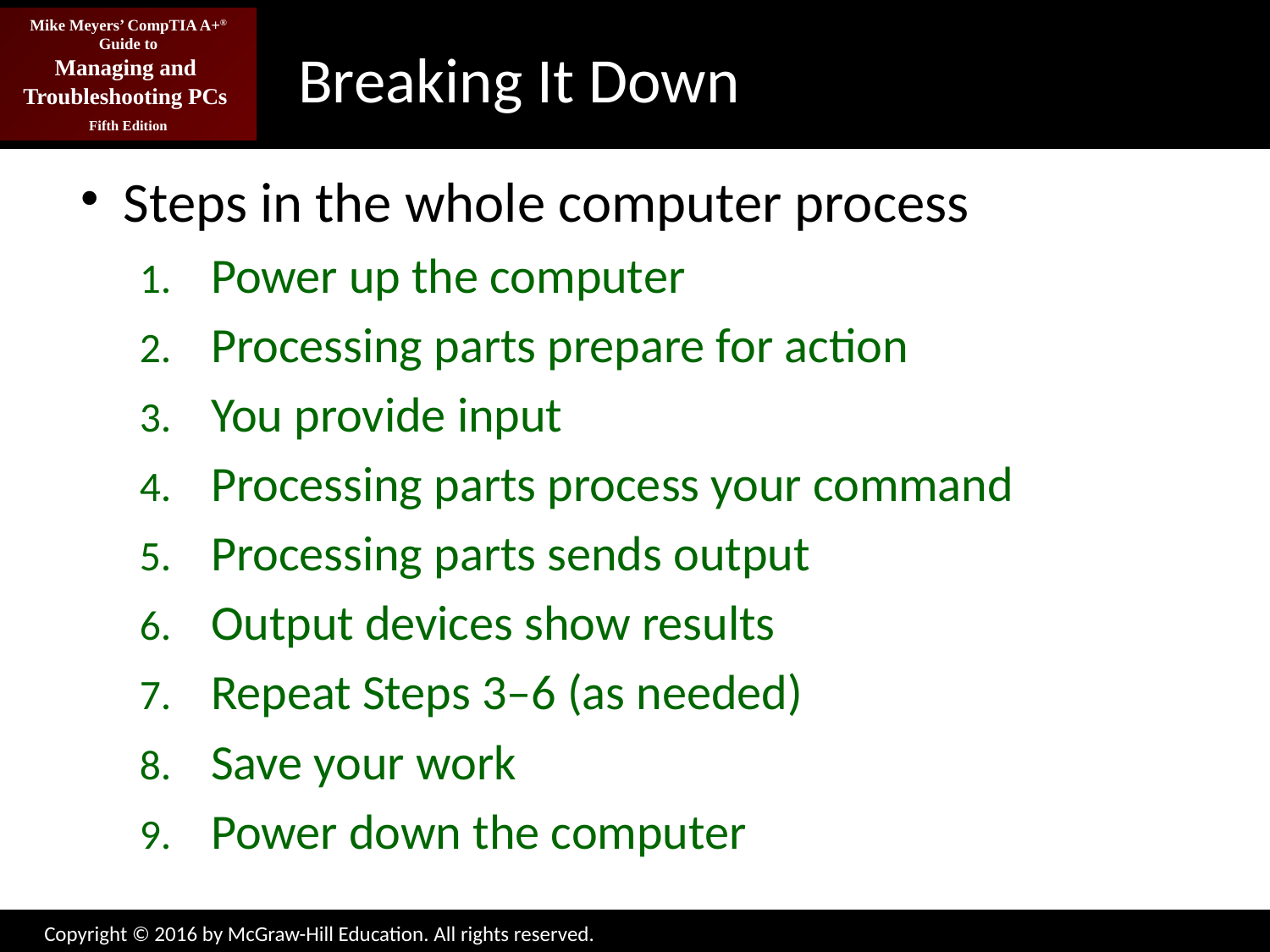

# Breaking It Down
Steps in the whole computer process
Power up the computer
Processing parts prepare for action
You provide input
Processing parts process your command
Processing parts sends output
Output devices show results
Repeat Steps 3–6 (as needed)
Save your work
Power down the computer